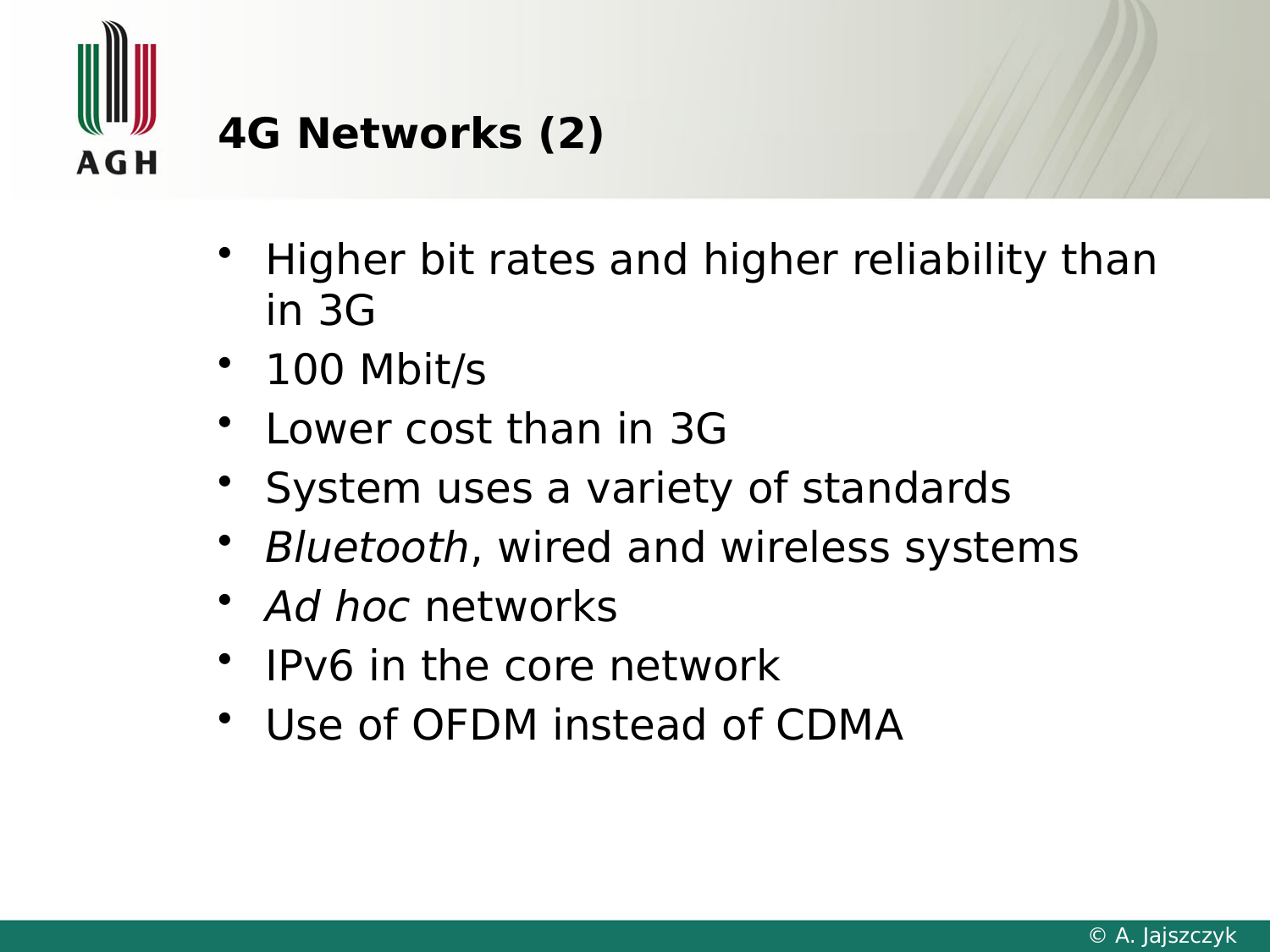

# 4G Networks (2)
Higher bit rates and higher reliability than in 3G
100 Mbit/s
Lower cost than in 3G
System uses a variety of standards
Bluetooth, wired and wireless systems
Ad hoc networks
IPv6 in the core network
Use of OFDM instead of CDMA